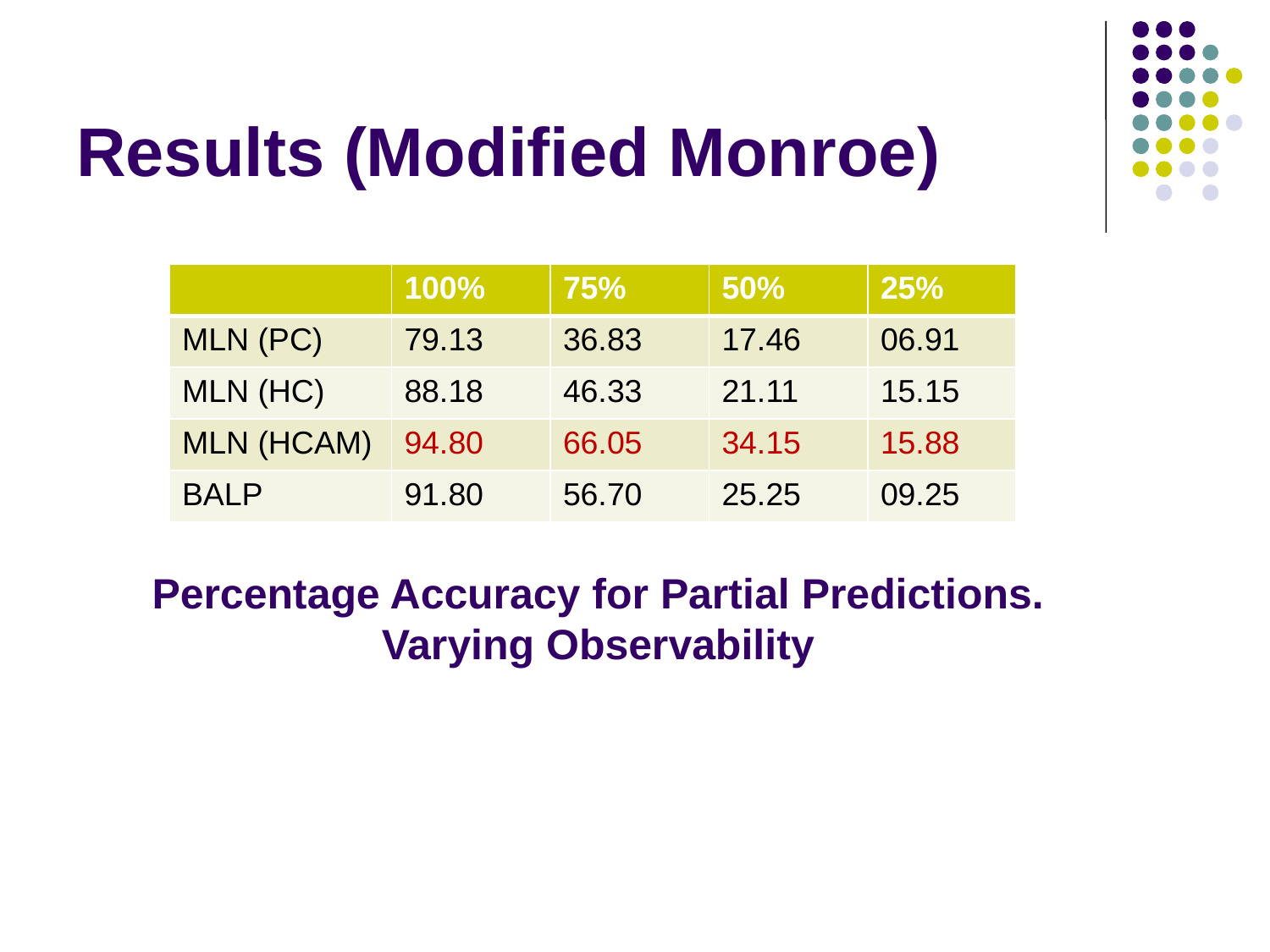

# Results (Modified Monroe)
|  | 100% | 75% | 50% | 25% |
| --- | --- | --- | --- | --- |
| MLN (PC) | 79.13 | 36.83 | 17.46 | 06.91 |
| MLN (HC) | 88.18 | 46.33 | 21.11 | 15.15 |
| MLN (HCAM) | 94.80 | 66.05 | 34.15 | 15.88 |
| BALP | 91.80 | 56.70 | 25.25 | 09.25 |
Percentage Accuracy for Partial Predictions.
Varying Observability